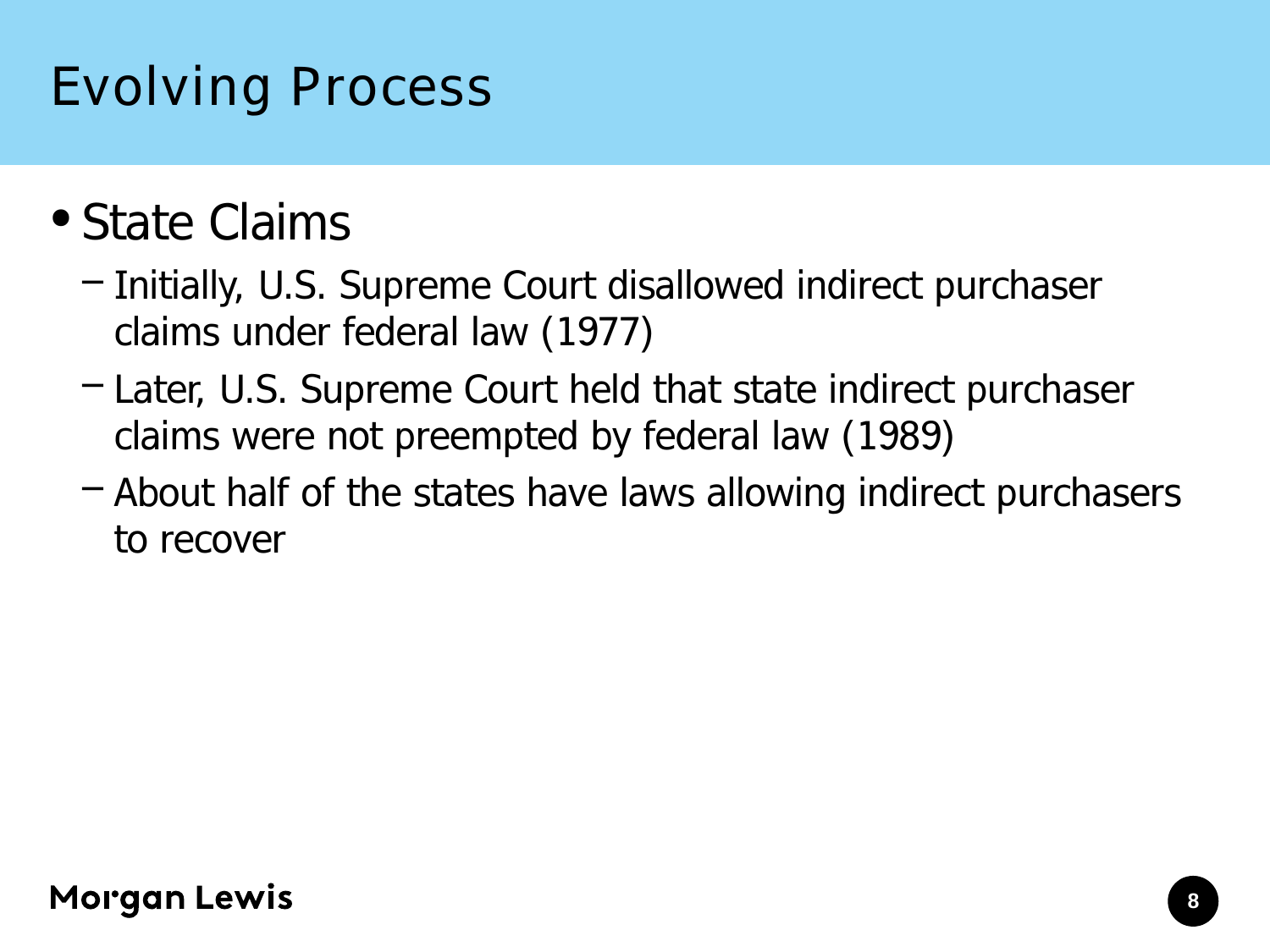

# Evolving Process
State Claims
Initially, U.S. Supreme Court disallowed indirect purchaser claims under federal law (1977)
Later, U.S. Supreme Court held that state indirect purchaser claims were not preempted by federal law (1989)
About half of the states have laws allowing indirect purchasers to recover

8